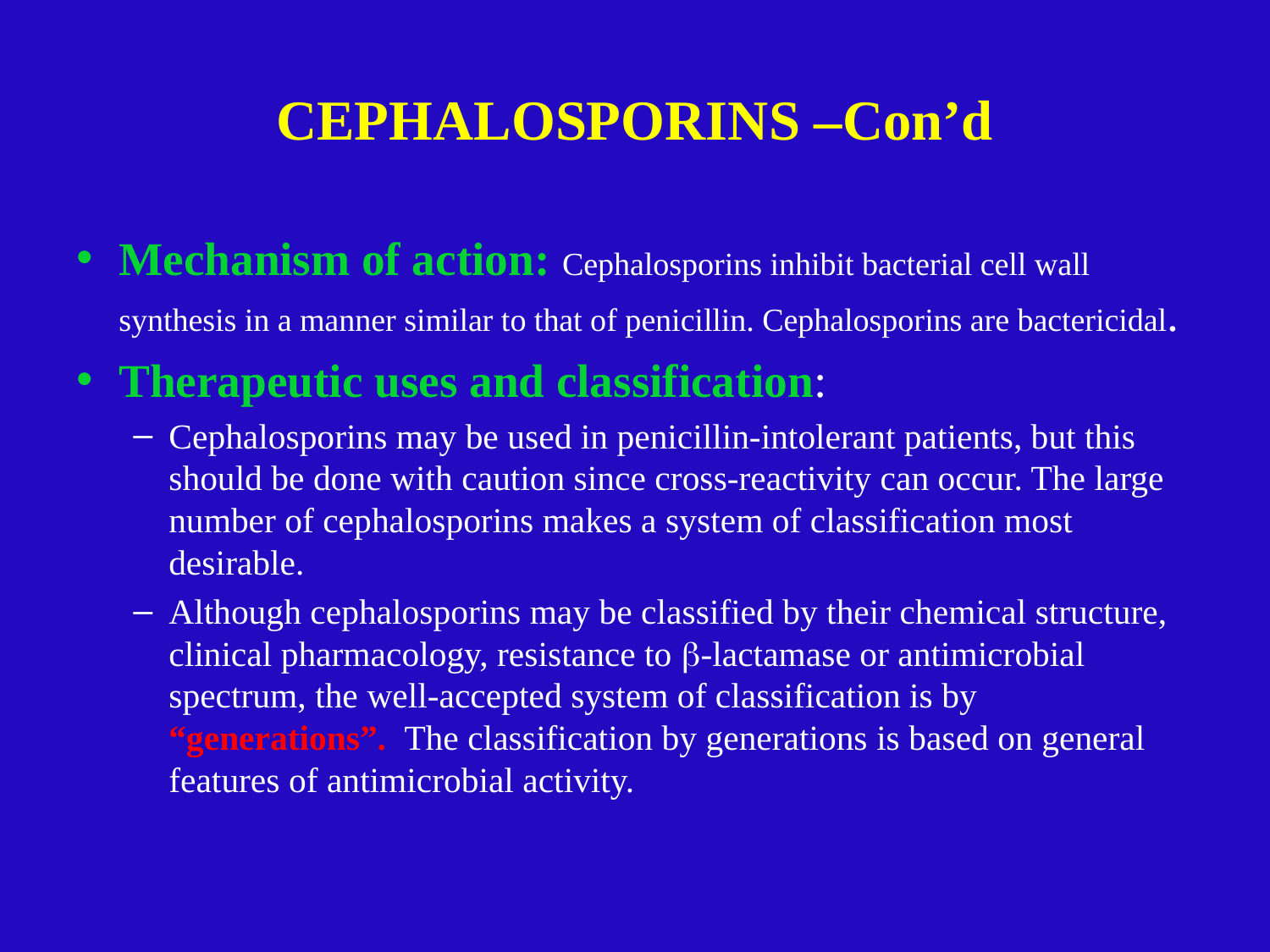

# CEPHALOSPORINS –Con’d
Mechanism of action: Cephalosporins inhibit bacterial cell wall synthesis in a manner similar to that of penicillin. Cephalosporins are bactericidal.
Therapeutic uses and classification:
Cephalosporins may be used in penicillin-intolerant patients, but this should be done with caution since cross-reactivity can occur. The large number of cephalosporins makes a system of classification most desirable.
Although cephalosporins may be classified by their chemical structure, clinical pharmacology, resistance to β-lactamase or antimicrobial spectrum, the well-accepted system of classification is by “generations”.  The classification by generations is based on general features of antimicrobial activity.